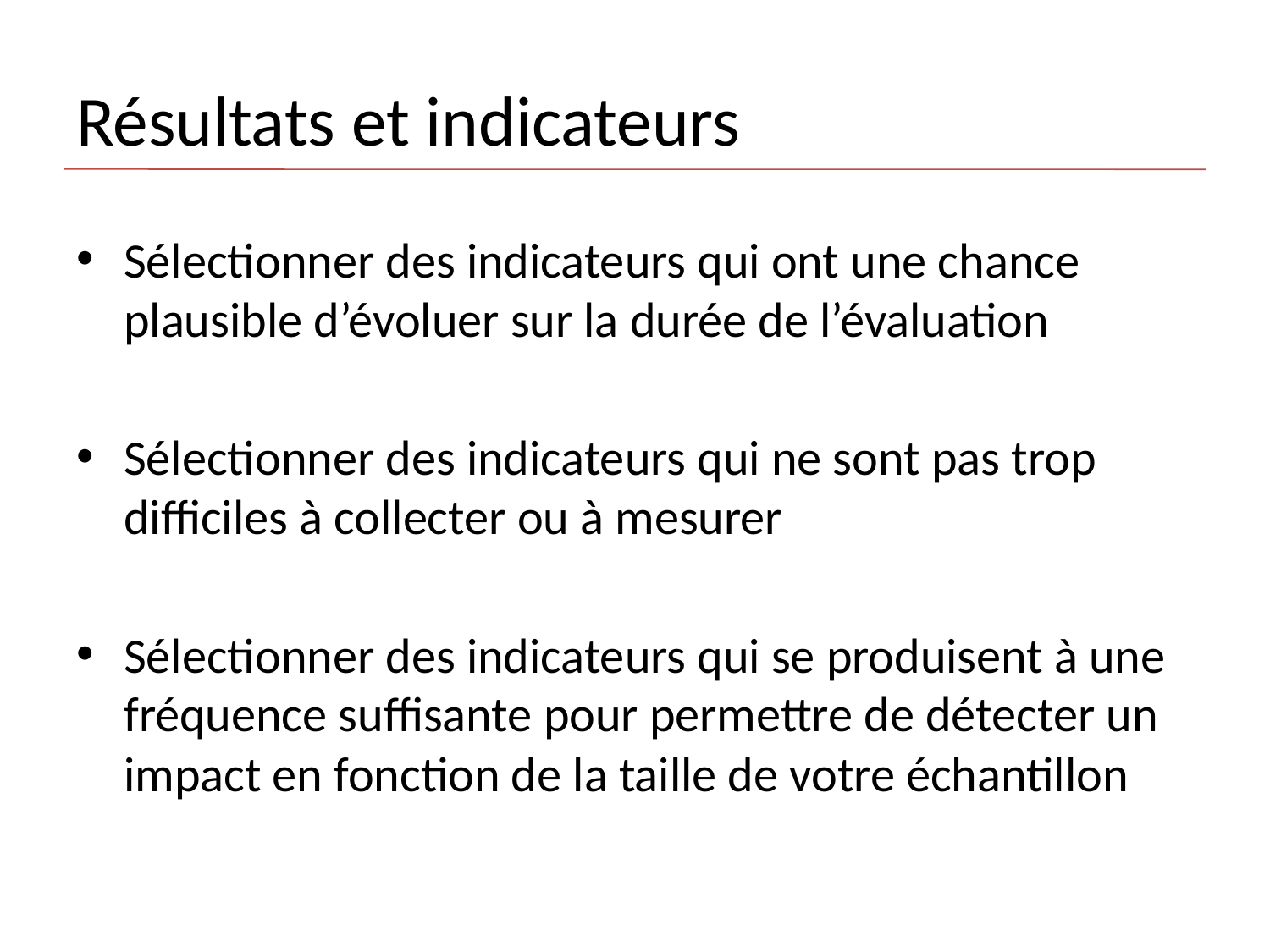

# Résultats et indicateurs
Sélectionner des indicateurs qui ont une chance plausible d’évoluer sur la durée de l’évaluation

Sélectionner des indicateurs qui ne sont pas trop difficiles à collecter ou à mesurer

Sélectionner des indicateurs qui se produisent à une fréquence suffisante pour permettre de détecter un impact en fonction de la taille de votre échantillon